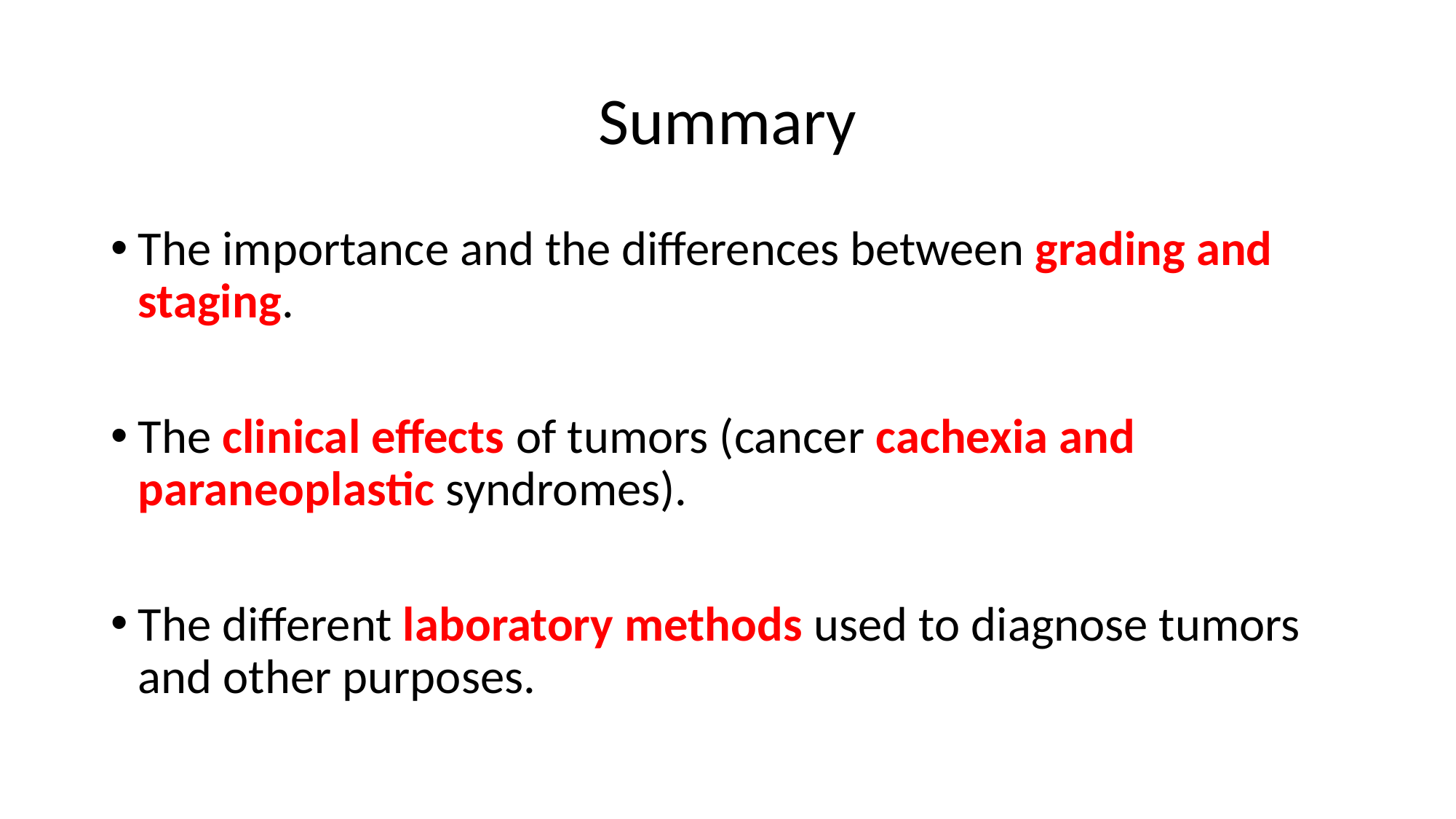

# Summary
The importance and the differences between grading and staging.

The clinical effects of tumors (cancer cachexia and paraneoplastic syndromes).

The different laboratory methods used to diagnose tumors and other purposes.